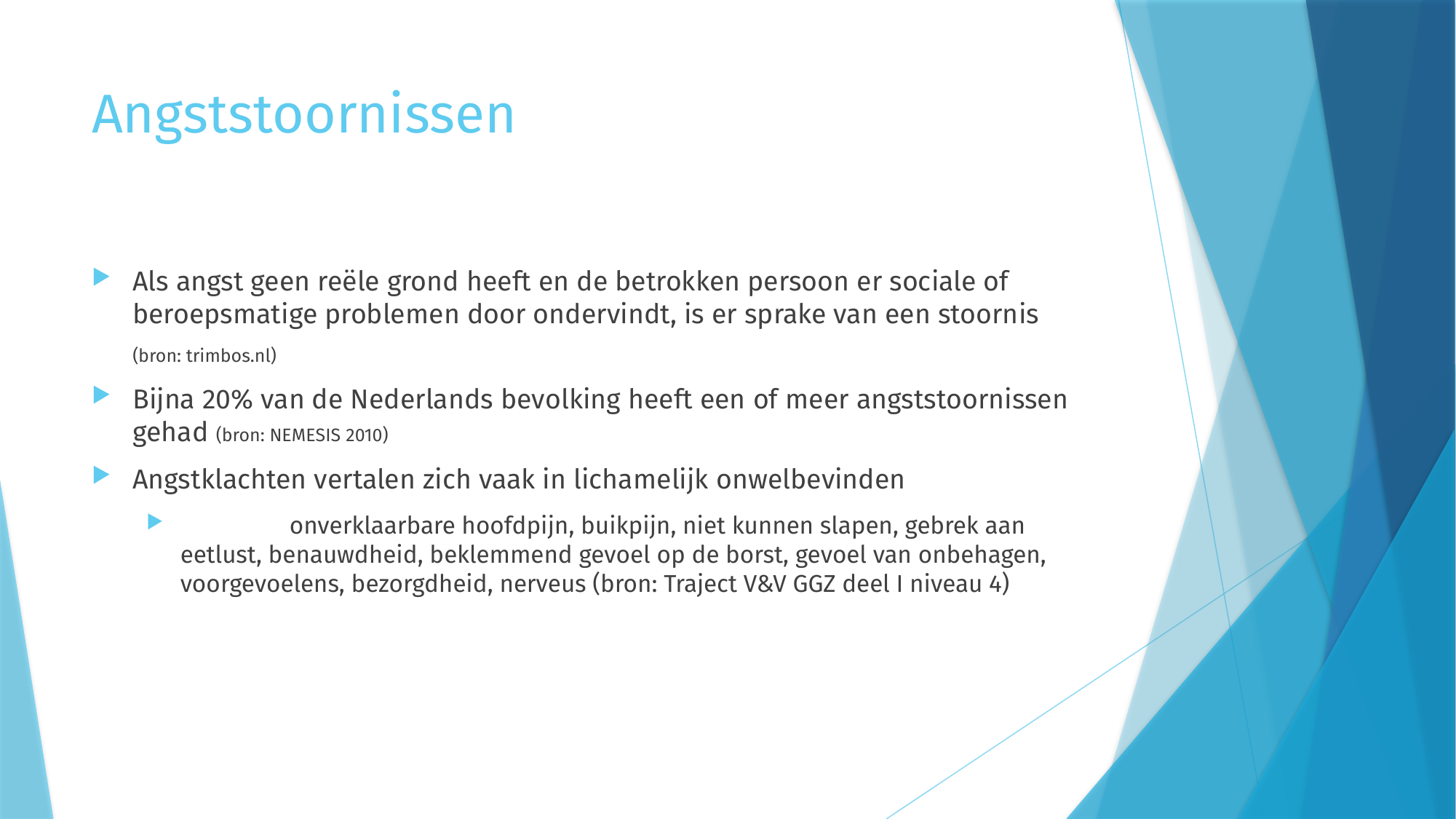

# Angststoornissen
Als angst geen reële grond heeft en de betrokken persoon er sociale of beroepsmatige problemen door ondervindt, is er sprake van een stoornis
	(bron: trimbos.nl)
Bijna 20% van de Nederlands bevolking heeft een of meer angststoornissen gehad (bron: NEMESIS 2010)
Angstklachten vertalen zich vaak in lichamelijk onwelbevinden
	onverklaarbare hoofdpijn, buikpijn, niet kunnen slapen, gebrek aan eetlust, benauwdheid, beklemmend gevoel op de borst, gevoel van onbehagen, voorgevoelens, bezorgdheid, nerveus (bron: Traject V&V GGZ deel I niveau 4)